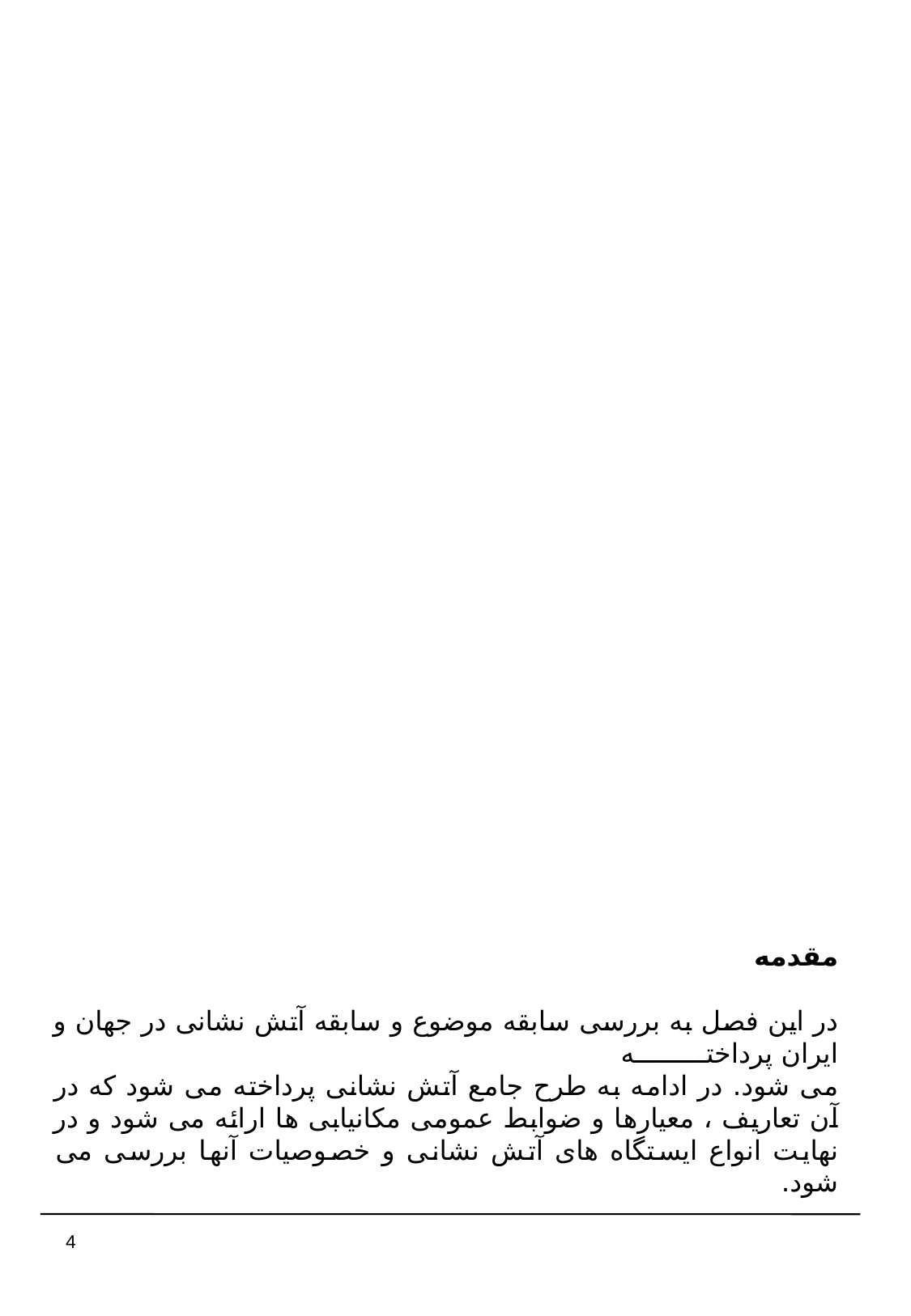

مقدمه

در این فصل به بررسی سابقه موضوع و سابقه آتش نشانی در جهان و ایران پرداختـــــــــه
می شود. در ادامه به طرح جامع آتش نشانی پرداخته می شود که در آن تعاریف ، معیارها و ضوابط عمومی مکانیابی ها ارائه می شود و در نهایت انواع ایستگاه های آتش نشانی و خصوصیات آنها بررسی می شود.
4